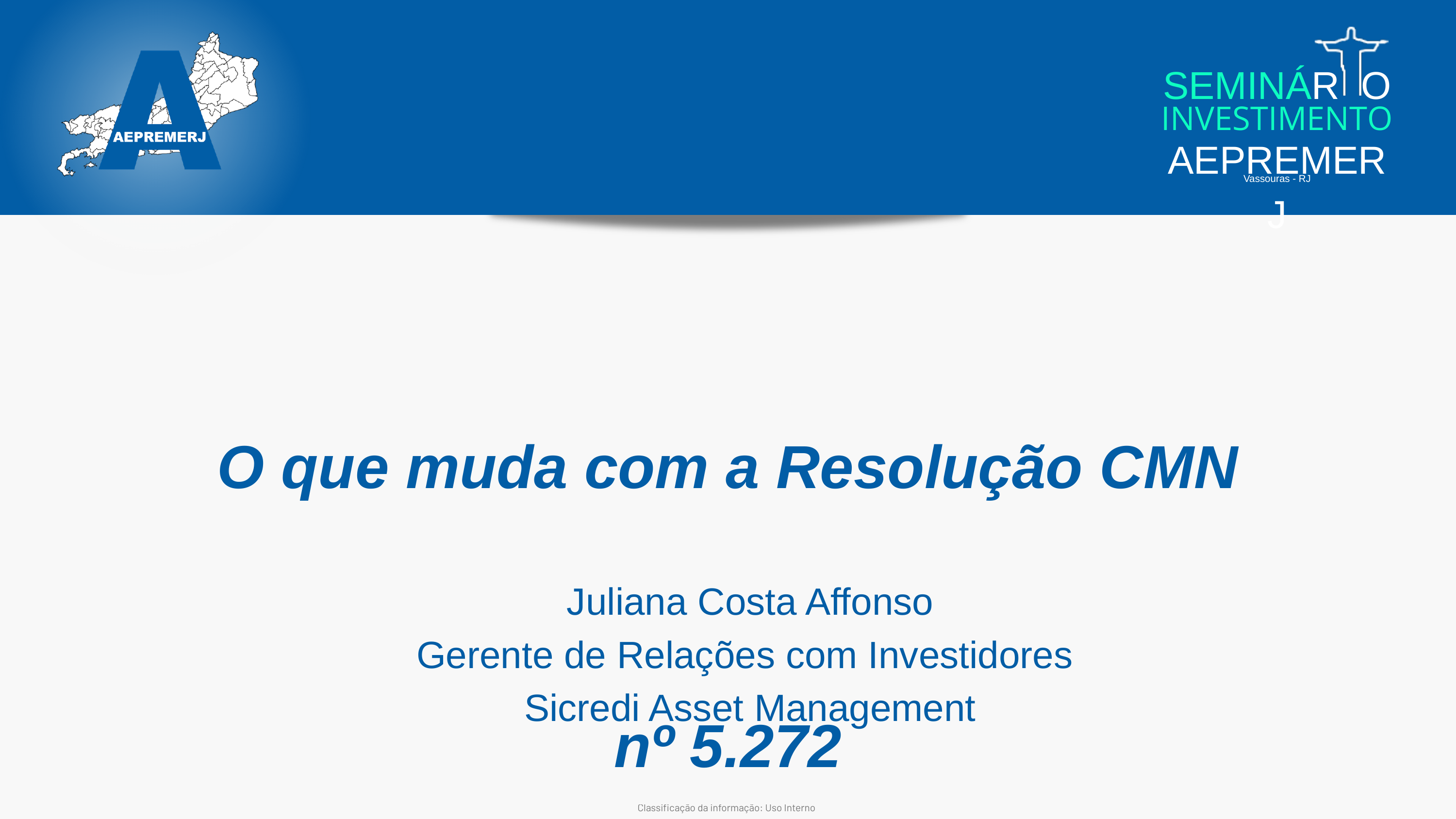

SEMINÁR  O
INVESTIMENTO
AEPREMERJ
Vassouras - RJ

O que muda com a Resolução CMN nº 5.272

Juliana Costa Affonso
Gerente de Relações com Investidores
Sicredi Asset Management